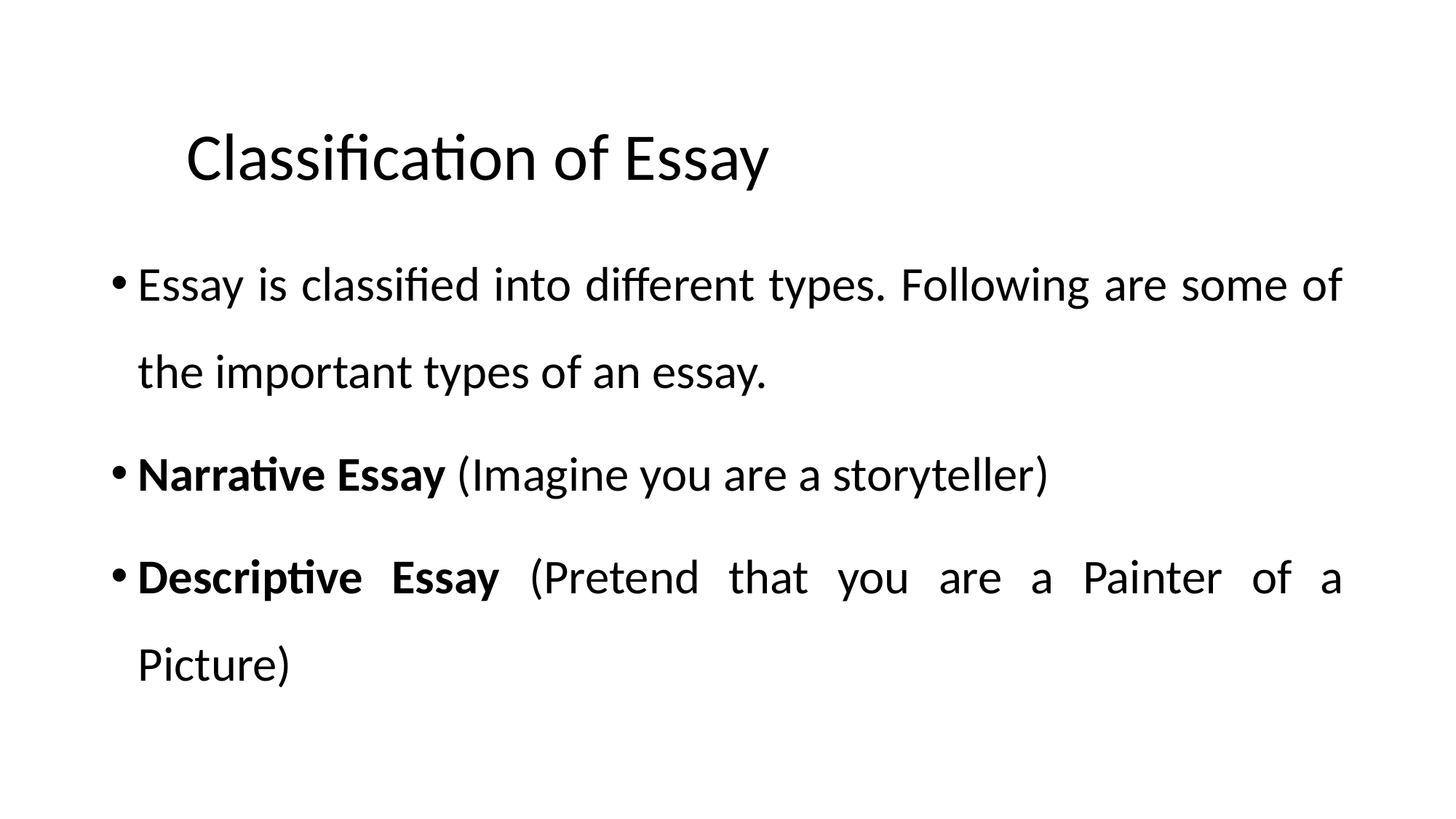

# Classification of Essay
Essay is classified into different types. Following are some of the important types of an essay.
Narrative Essay (Imagine you are a storyteller)
Descriptive Essay (Pretend that you are a Painter of a Picture)